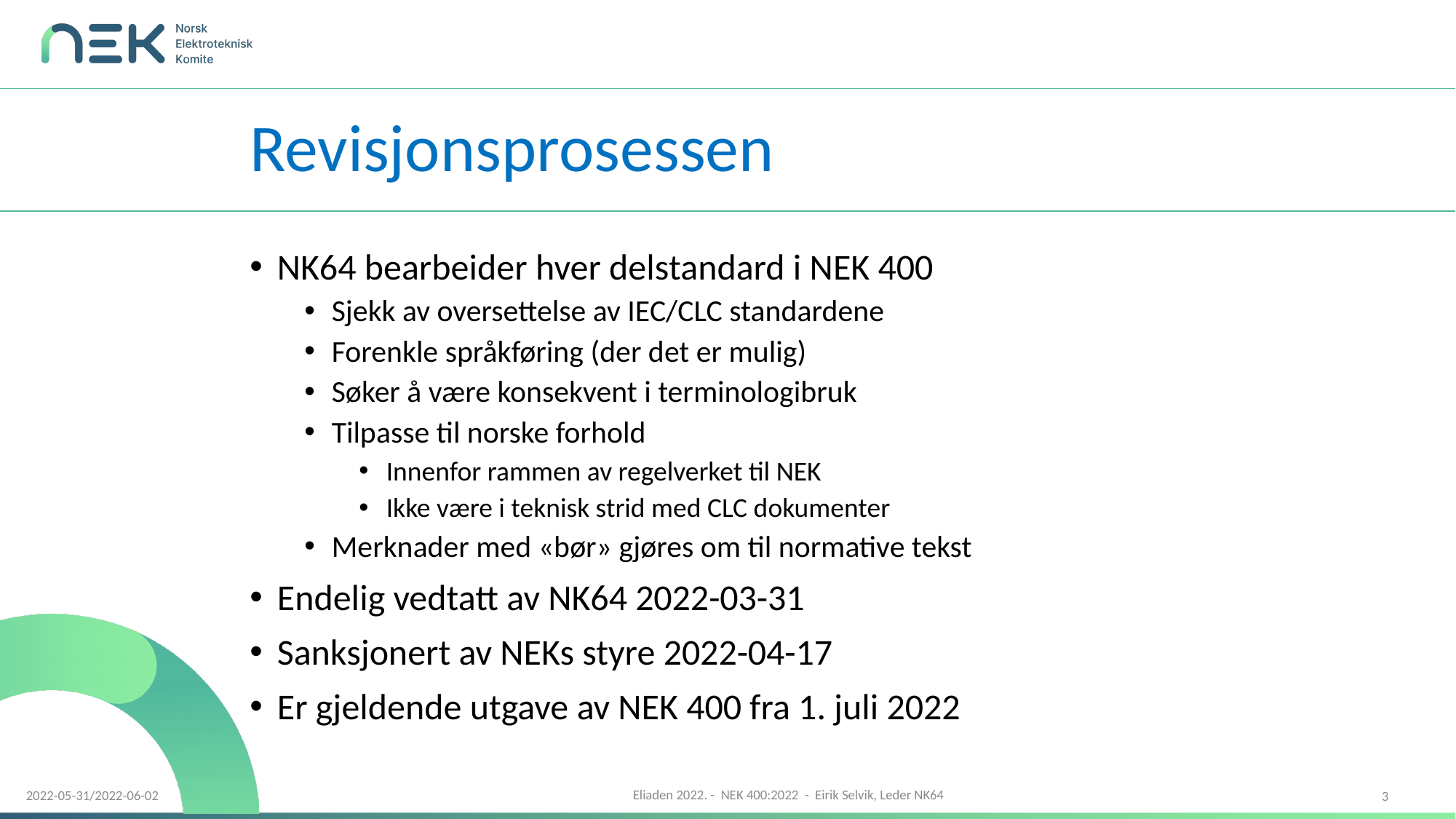

# Revisjonsprosessen
NK64 bearbeider hver delstandard i NEK 400
Sjekk av oversettelse av IEC/CLC standardene
Forenkle språkføring (der det er mulig)
Søker å være konsekvent i terminologibruk
Tilpasse til norske forhold
Innenfor rammen av regelverket til NEK
Ikke være i teknisk strid med CLC dokumenter
Merknader med «bør» gjøres om til normative tekst
Endelig vedtatt av NK64 2022-03-31
Sanksjonert av NEKs styre 2022-04-17
Er gjeldende utgave av NEK 400 fra 1. juli 2022
3
2022-05-31/2022-06-02
Eliaden 2022. -  NEK 400:2022  -  Eirik Selvik, Leder NK64